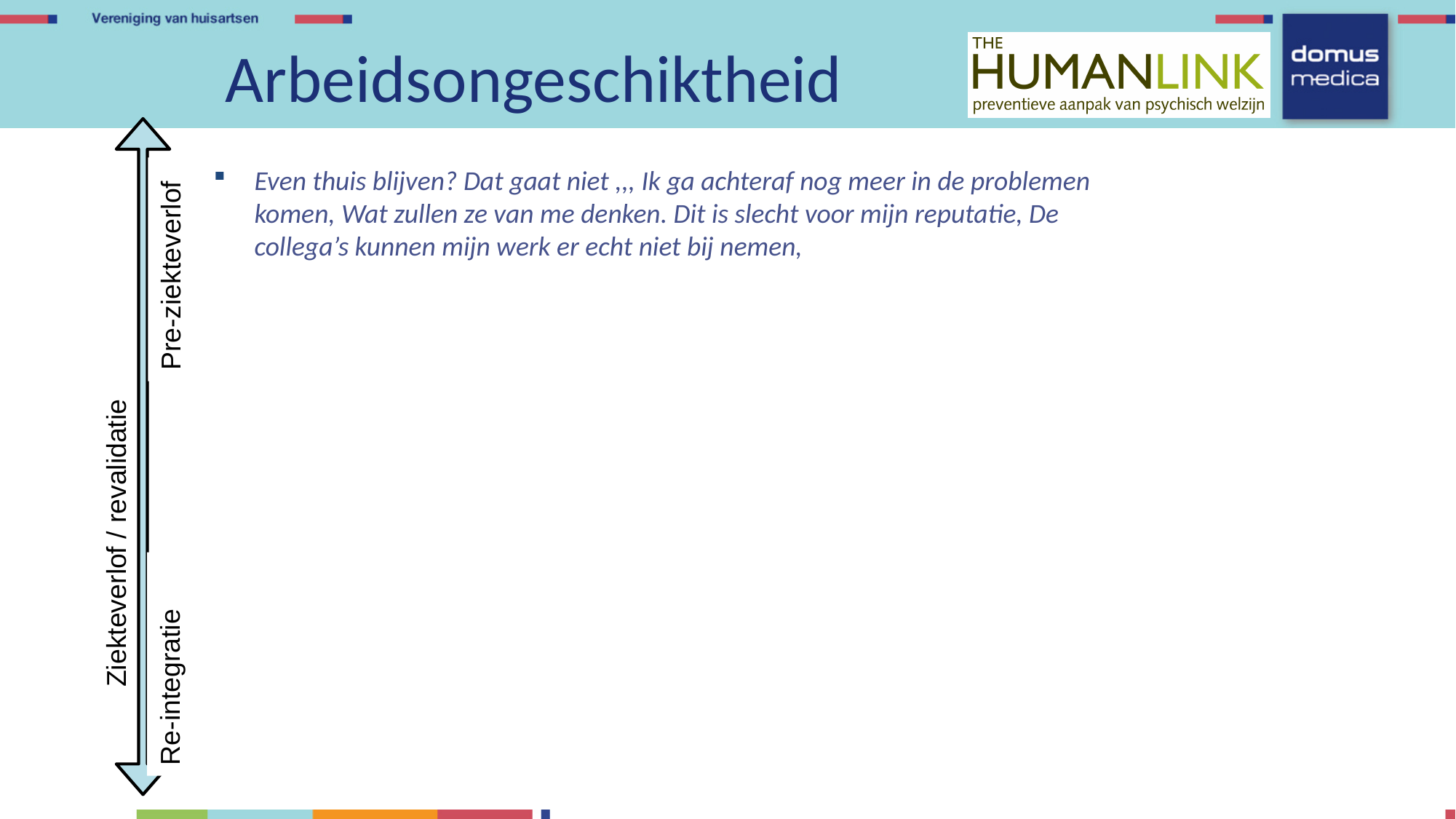

# Arbeidsongeschiktheid
Even thuis blijven? Dat gaat niet ,,, Ik ga achteraf nog meer in de problemen komen, Wat zullen ze van me denken. Dit is slecht voor mijn reputatie, De collega’s kunnen mijn werk er echt niet bij nemen,
Pre-ziekteverlof

Ziekteverlof / revalidatie
Re-integratie